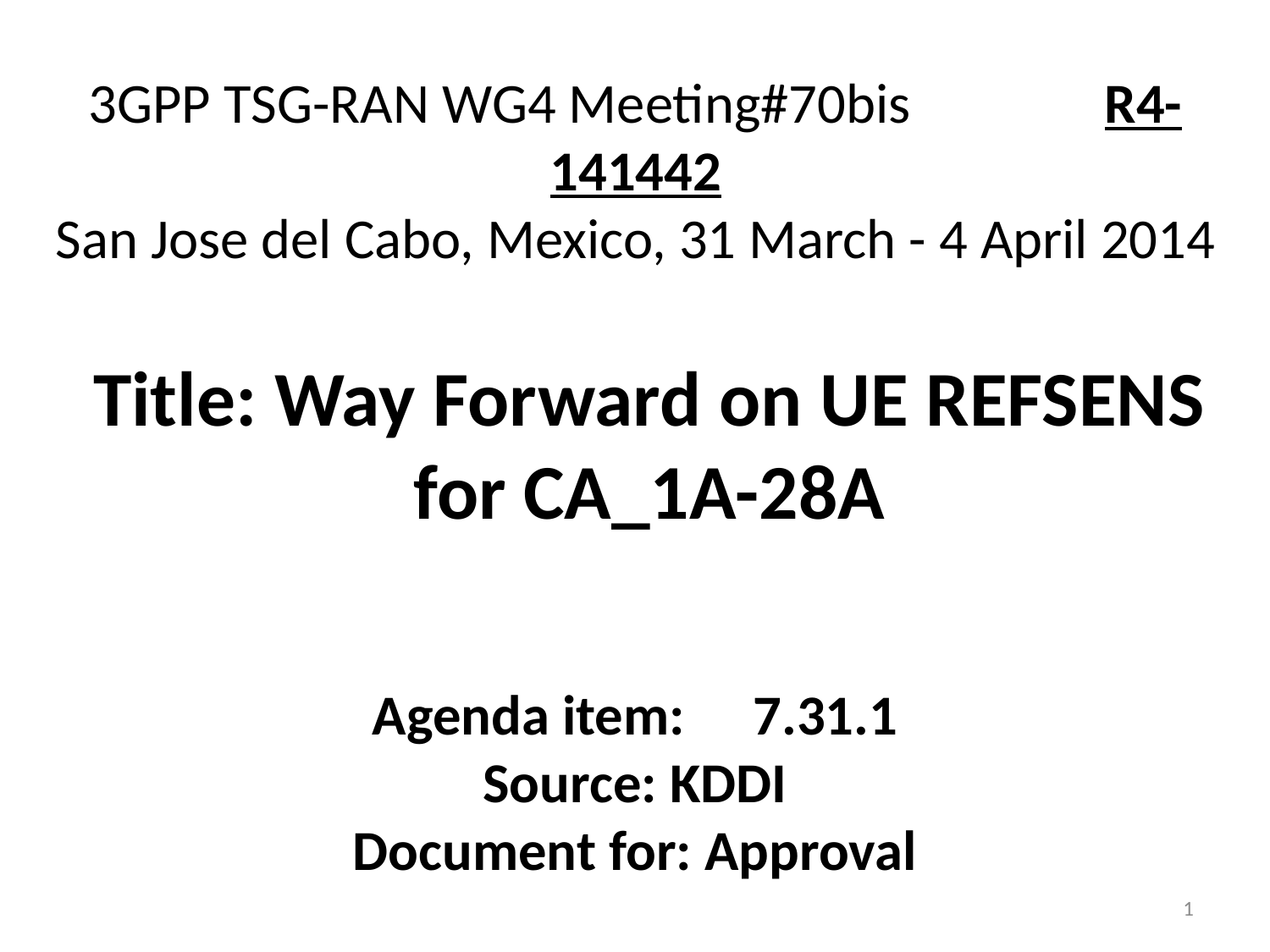

3GPP TSG-RAN WG4 Meeting#70bis		R4-141442
San Jose del Cabo, Mexico, 31 March - 4 April 2014
Title: Way Forward on UE REFSENS for CA_1A-28A
Agenda item:	7.31.1
Source: KDDI
Document for: Approval
1